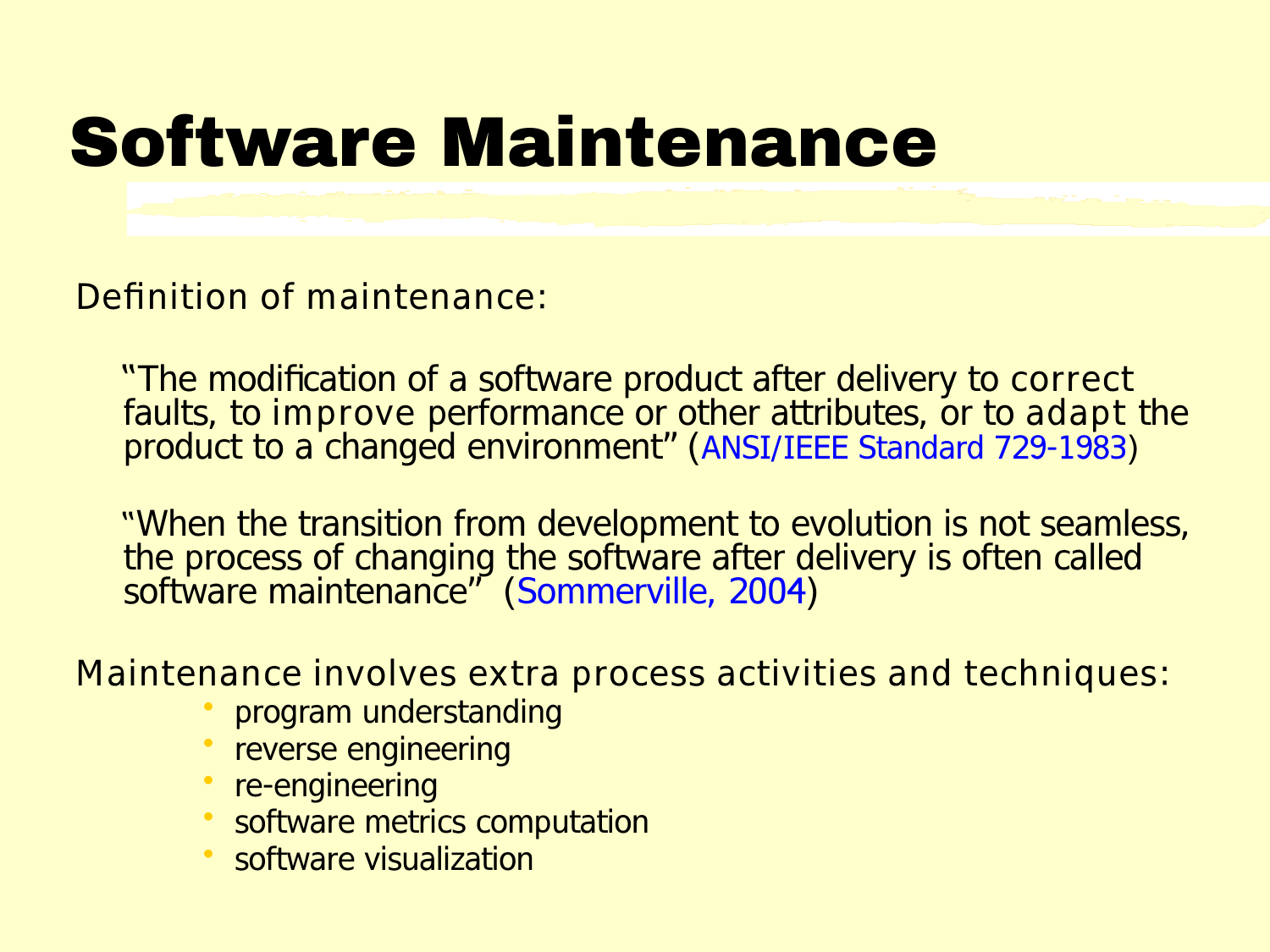

# Software Maintenance
Definition of maintenance:

	“The modification of a software product after delivery to correct faults, to improve performance or other attributes, or to adapt the product to a changed environment” (ANSI/IEEE Standard 729-1983)

	“When the transition from development to evolution is not seamless, the process of changing the software after delivery is often called software maintenance”  (Sommerville, 2004)

Maintenance involves extra process activities and techniques:
program understanding
reverse engineering
re-engineering
software metrics computation
software visualization